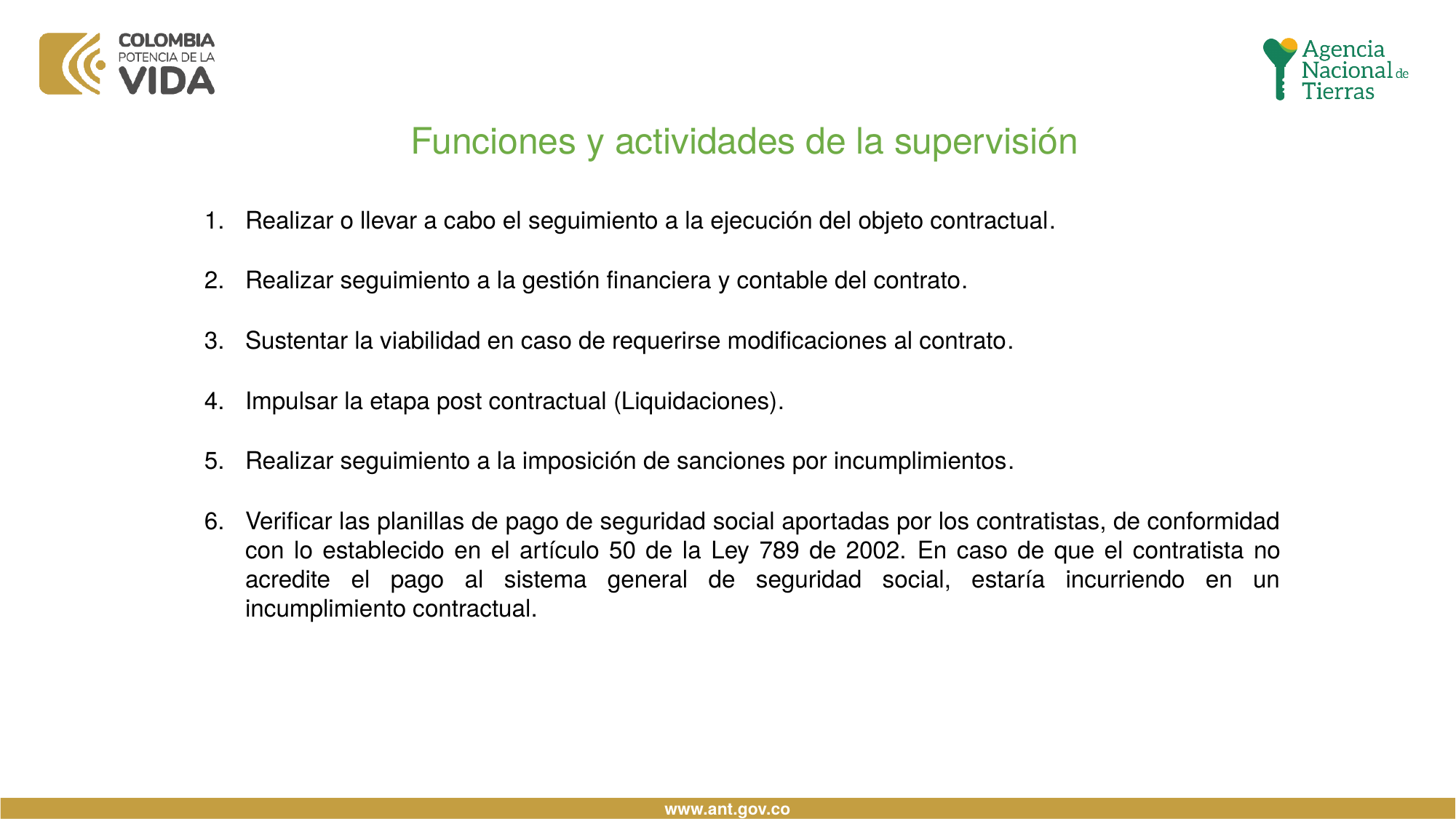

Funciones y actividades de la supervisión​
Realizar o llevar a cabo el seguimiento a la ejecución del objeto contractual​.

Realizar seguimiento a la gestión financiera y contable del contrato​.

Sustentar la viabilidad en caso de requerirse modificaciones al contrato​.

Impulsar la etapa post contractual (Liquidaciones)​.

Realizar seguimiento a la imposición de sanciones por incumplimientos​.

Verificar las planillas de pago de seguridad social aportadas por los contratistas, de conformidad con lo establecido en el artículo 50 de la Ley 789 de 2002. ​En caso de que el contratista no acredite el pago al sistema general de seguridad social, estaría incurriendo en un incumplimiento contractual.
www.ant.gov.co